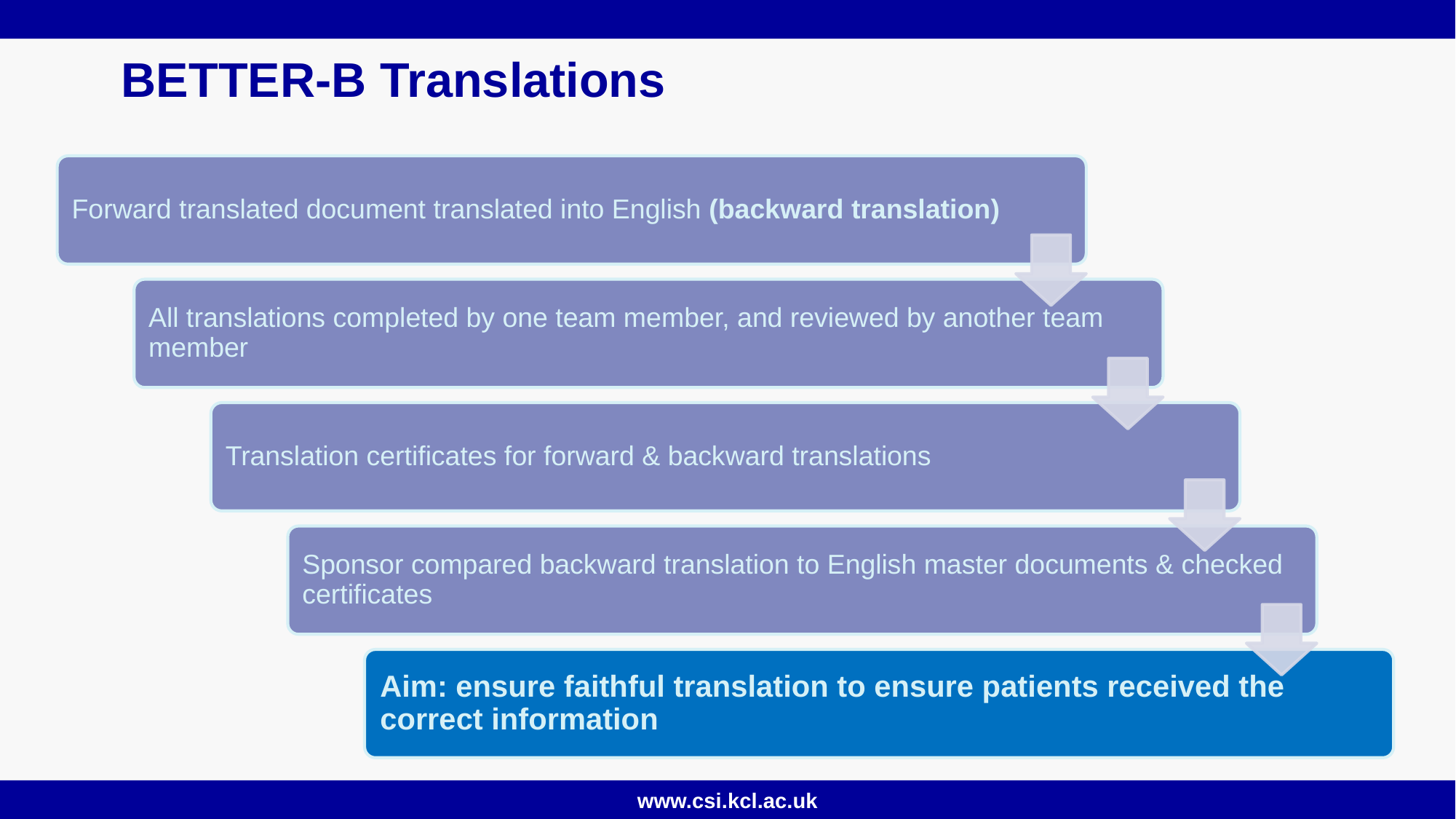

# BETTER-B Translations
Forward translated document translated into English (backward translation)
All translations completed by one team member, and reviewed by another team member
Translation certificates for forward & backward translations
Sponsor compared backward translation to English master documents & checked certificates
Aim: ensure faithful translation to ensure patients received the correct information